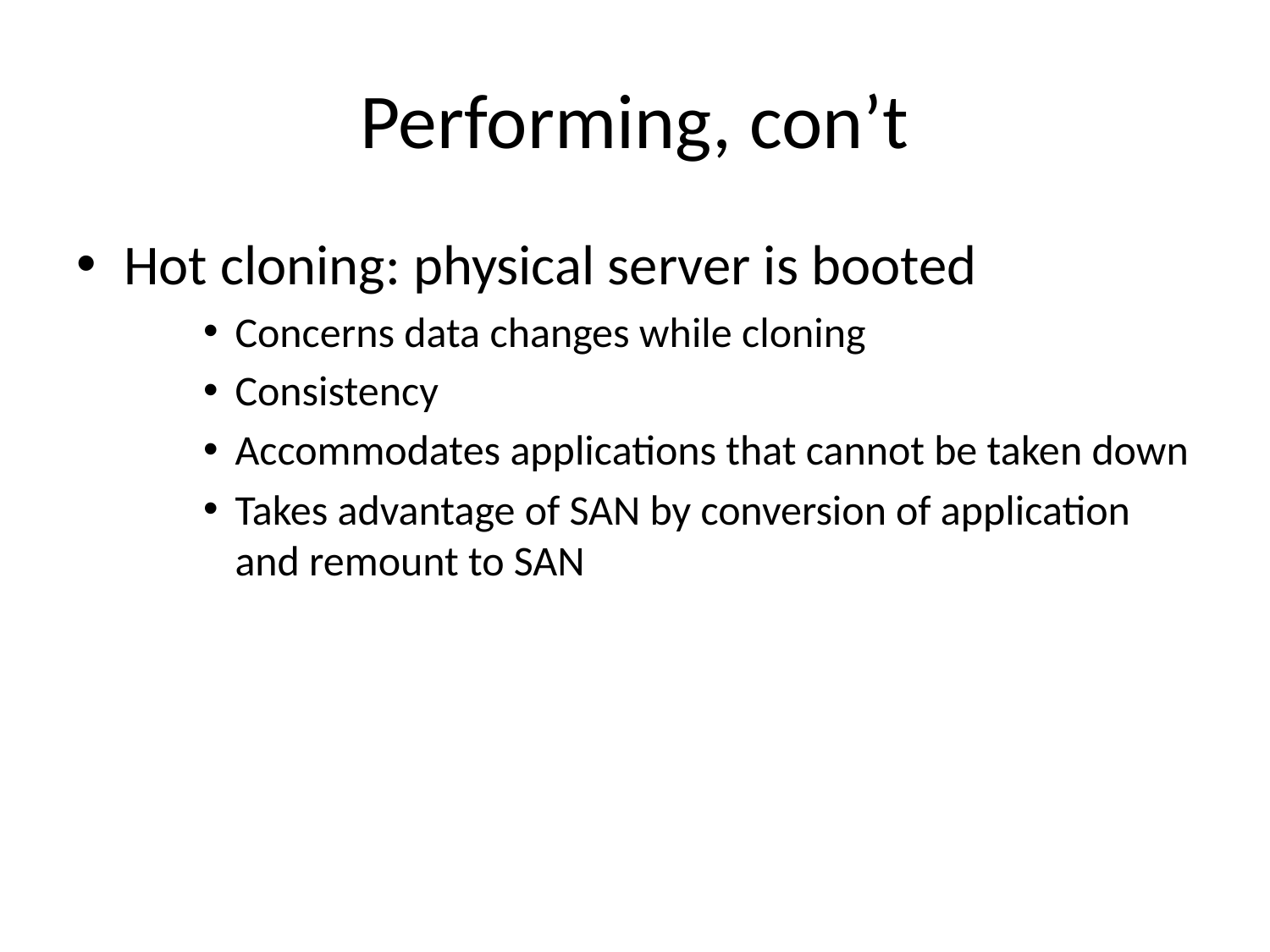

# Performing, con’t
Hot cloning: physical server is booted
Concerns data changes while cloning
Consistency
Accommodates applications that cannot be taken down
Takes advantage of SAN by conversion of application and remount to SAN